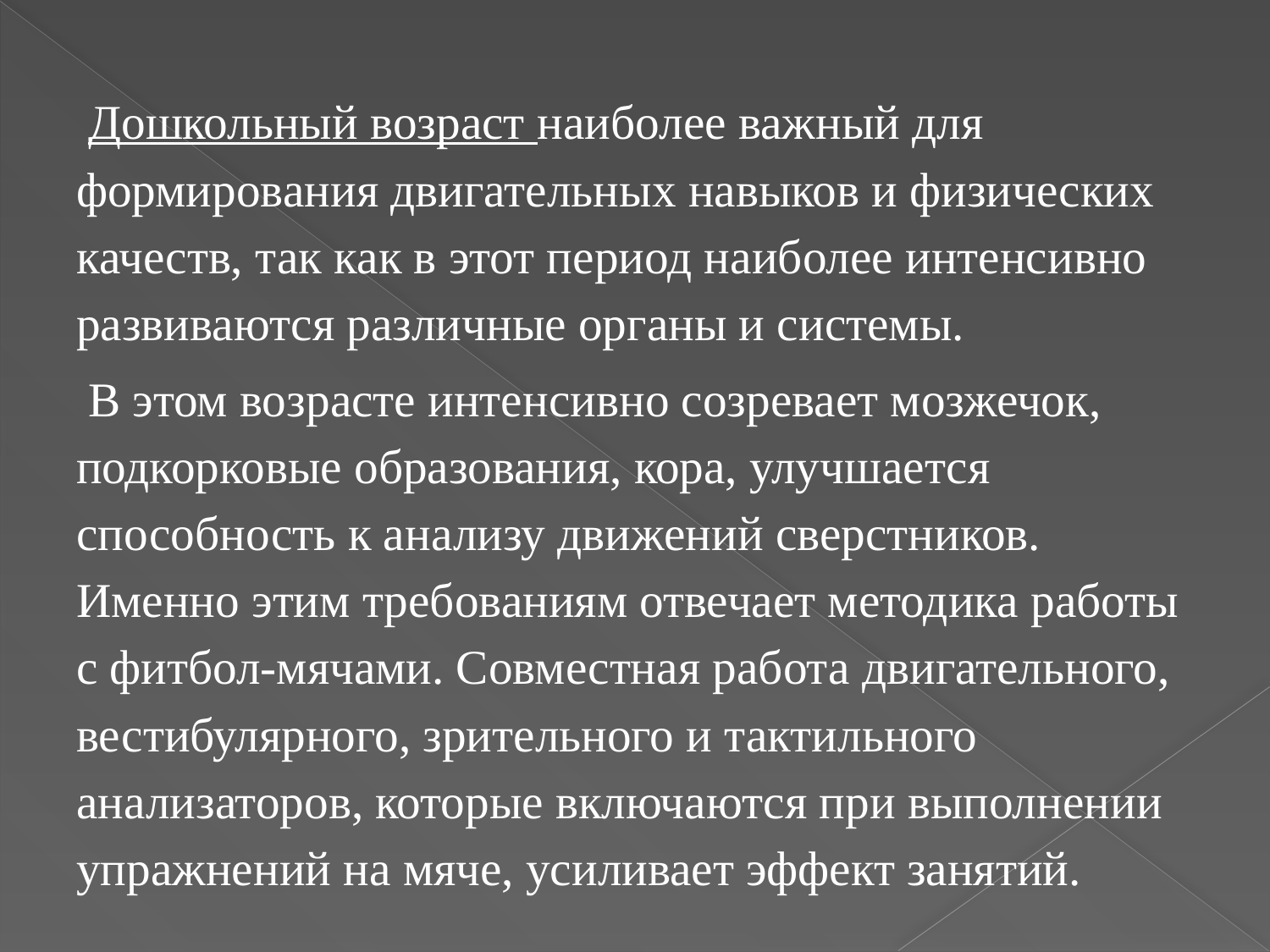

#
 Дошкольный возраст наиболее важный для формирования двигательных навыков и физических качеств, так как в этот период наиболее интенсивно развиваются различные органы и системы.
 В этом возрасте интенсивно созревает мозжечок, подкорковые образования, кора, улучшается способность к анализу движений сверстников. Именно этим требованиям отвечает методика работы с фитбол-мячами. Совместная работа двигательного, вестибулярного, зрительного и тактильного анализаторов, которые включаются при выполнении упражнений на мяче, усиливает эффект занятий.